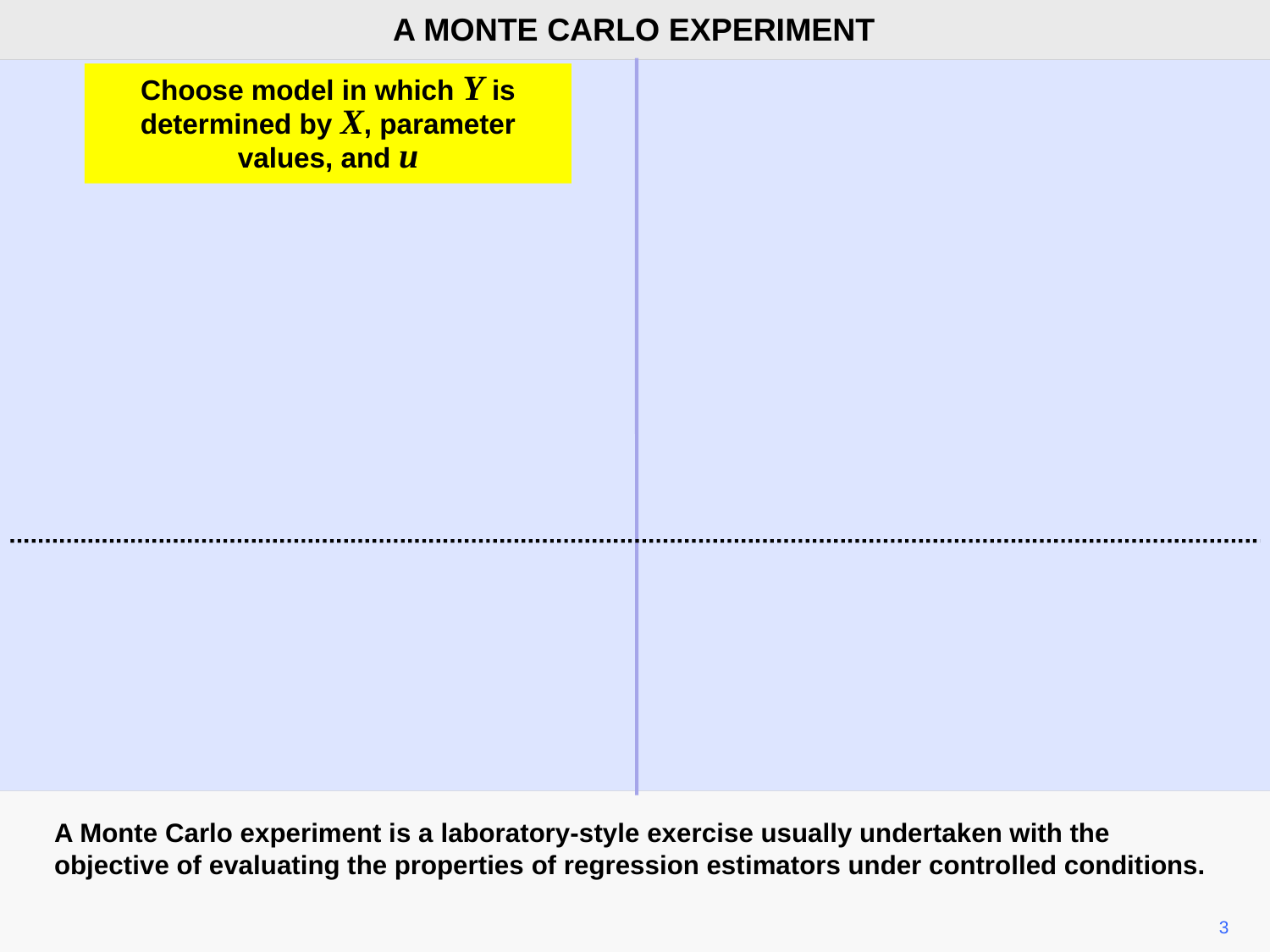

A MONTE CARLO EXPERIMENT

Choose model in which Y is determined by X, parameter values, and u

A Monte Carlo experiment is a laboratory-style exercise usually undertaken with the objective of evaluating the properties of regression estimators under controlled conditions.
3